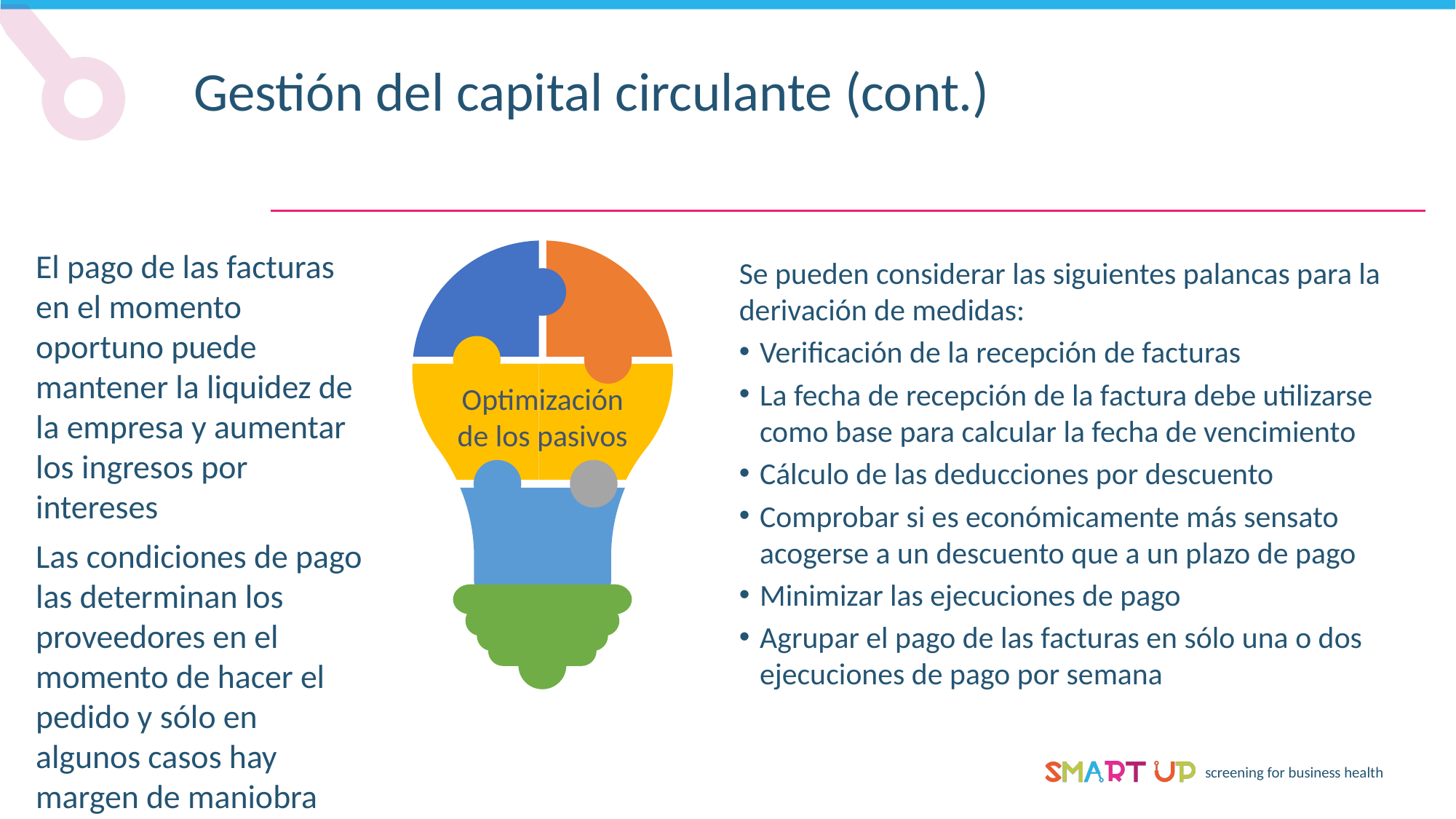

Gestión del capital circulante (cont.)

Se pueden considerar las siguientes palancas para la derivación de medidas:
Verificación de la recepción de facturas
La fecha de recepción de la factura debe utilizarse como base para calcular la fecha de vencimiento
Cálculo de las deducciones por descuento
Comprobar si es económicamente más sensato acogerse a un descuento que a un plazo de pago
Minimizar las ejecuciones de pago
Agrupar el pago de las facturas en sólo una o dos ejecuciones de pago por semana

El pago de las facturas en el momento oportuno puede mantener la liquidez de la empresa y aumentar los ingresos por intereses
Las condiciones de pago las determinan los proveedores en el momento de hacer el pedido y sólo en algunos casos hay margen de maniobra para el cliente

Optimización
 de los pasivos